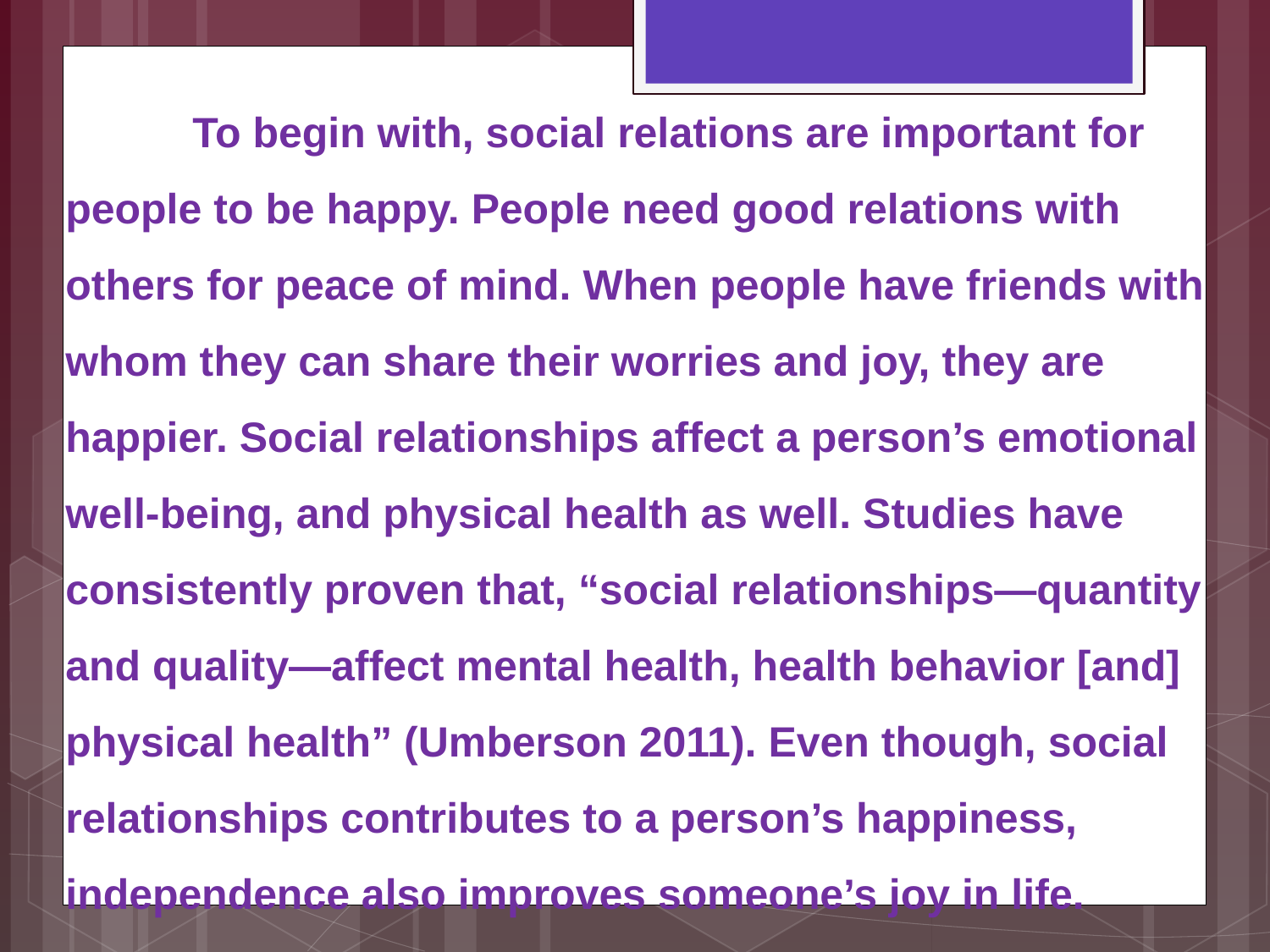

To begin with, social relations are important for people to be happy. People need good relations with others for peace of mind. When people have friends with whom they can share their worries and joy, they are happier. Social relationships affect a person’s emotional well-being, and physical health as well. Studies have consistently proven that, “social relationships—quantity and quality—affect mental health, health behavior [and] physical health” (Umberson 2011). Even though, social relationships contributes to a person’s happiness, independence also improves someone’s joy in life.